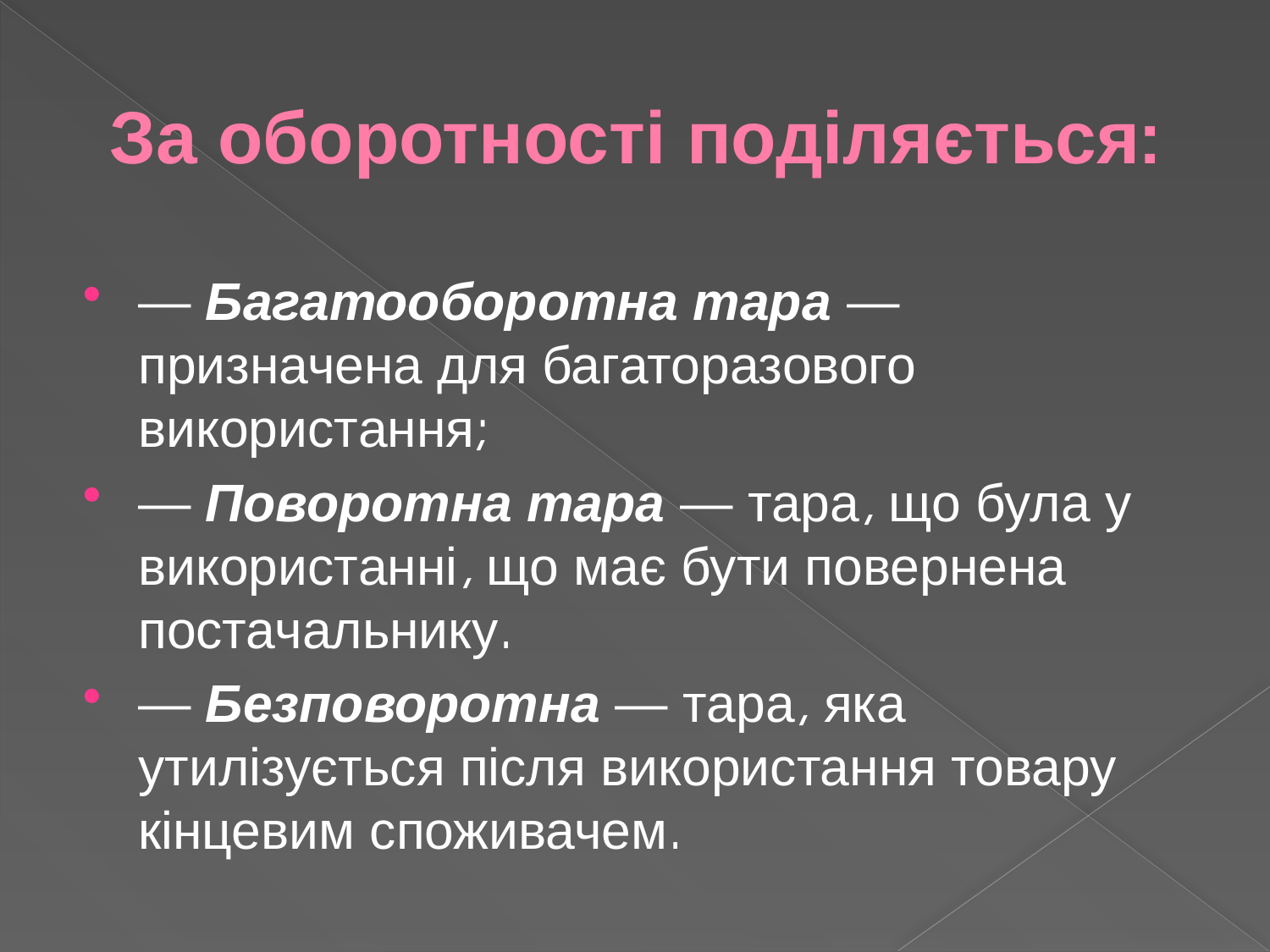

# За оборотності поділяється:
— Багатооборотна тара — призначена для багаторазового використання;
— Поворотна тара — тара, що була у використанні, що має бути повернена постачальнику.
— Безповоротна — тара, яка утилізується після використання товару кінцевим споживачем.